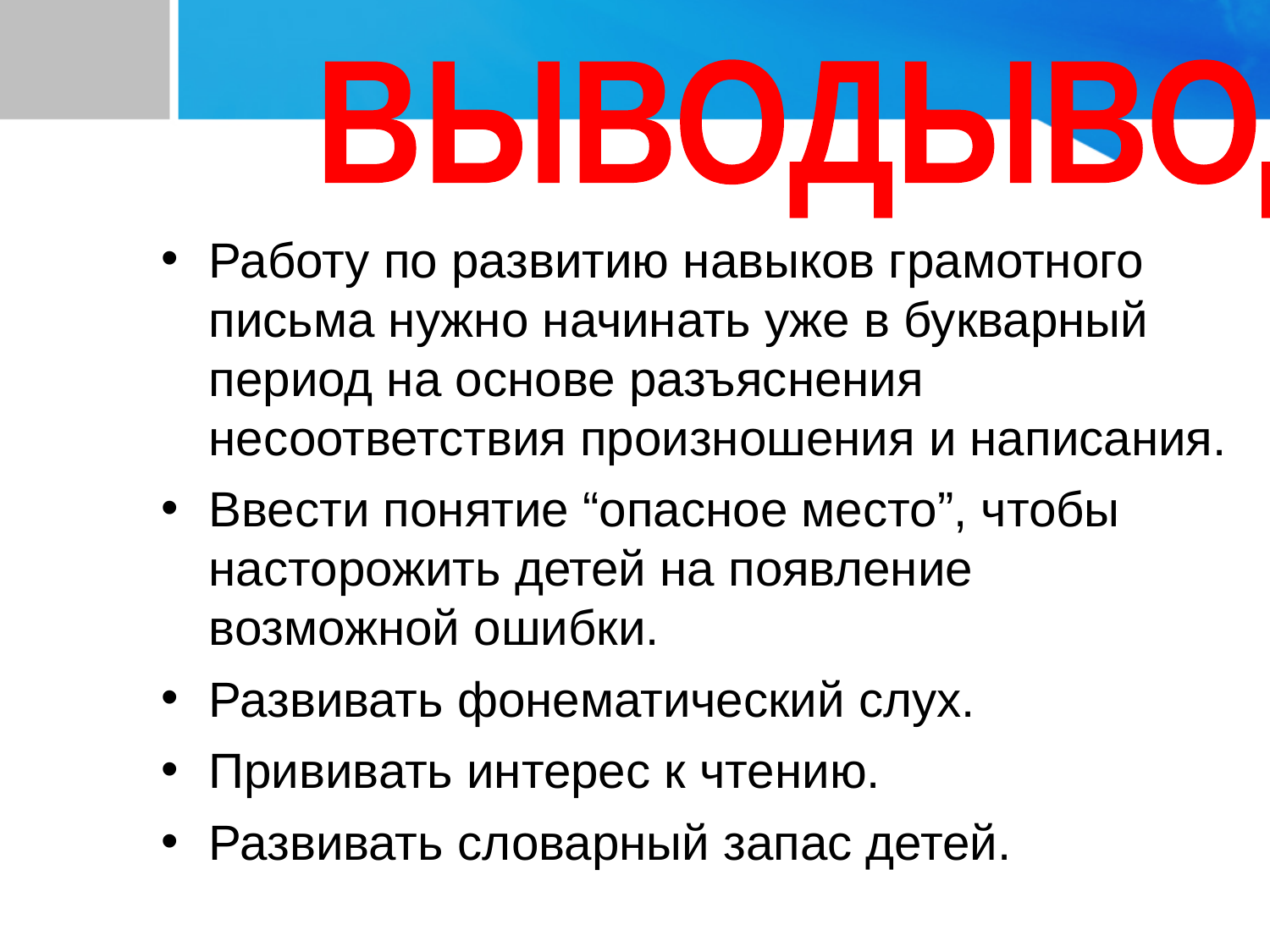

ВЫВОДЫВОД
#
Работу по развитию навыков грамотного письма нужно начинать уже в букварный период на основе разъяснения несоответствия произношения и написания.
Ввести понятие “опасное место”, чтобы насторожить детей на появление возможной ошибки.
Развивать фонематический слух.
Прививать интерес к чтению.
Развивать словарный запас детей.